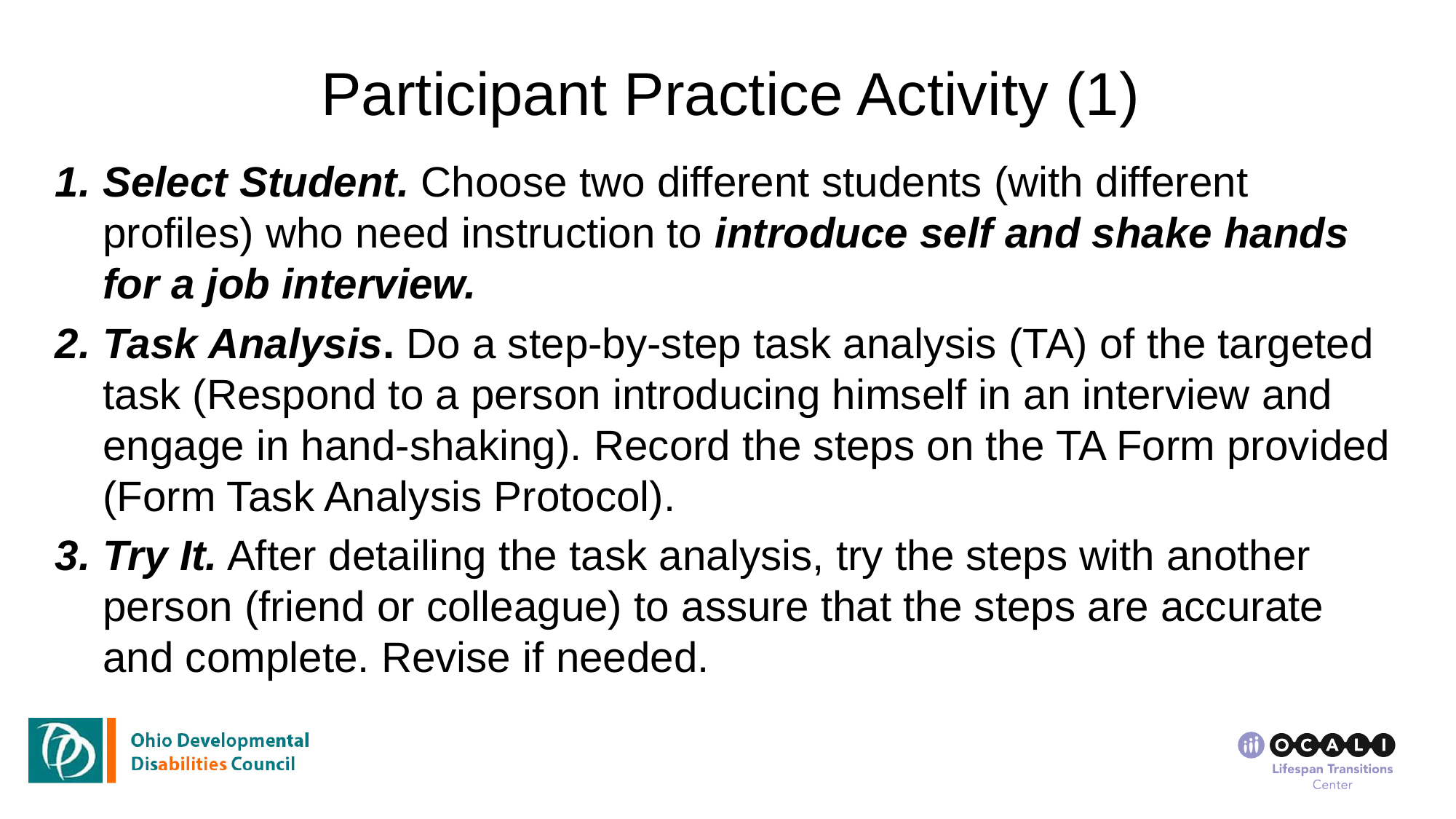

# Participant Practice Activity (1)
Select Student. Choose two different students (with different profiles) who need instruction to introduce self and shake hands for a job interview.
Task Analysis. Do a step-by-step task analysis (TA) of the targeted task (Respond to a person introducing himself in an interview and engage in hand-shaking). Record the steps on the TA Form provided (Form Task Analysis Protocol).
Try It. After detailing the task analysis, try the steps with another person (friend or colleague) to assure that the steps are accurate and complete. Revise if needed.